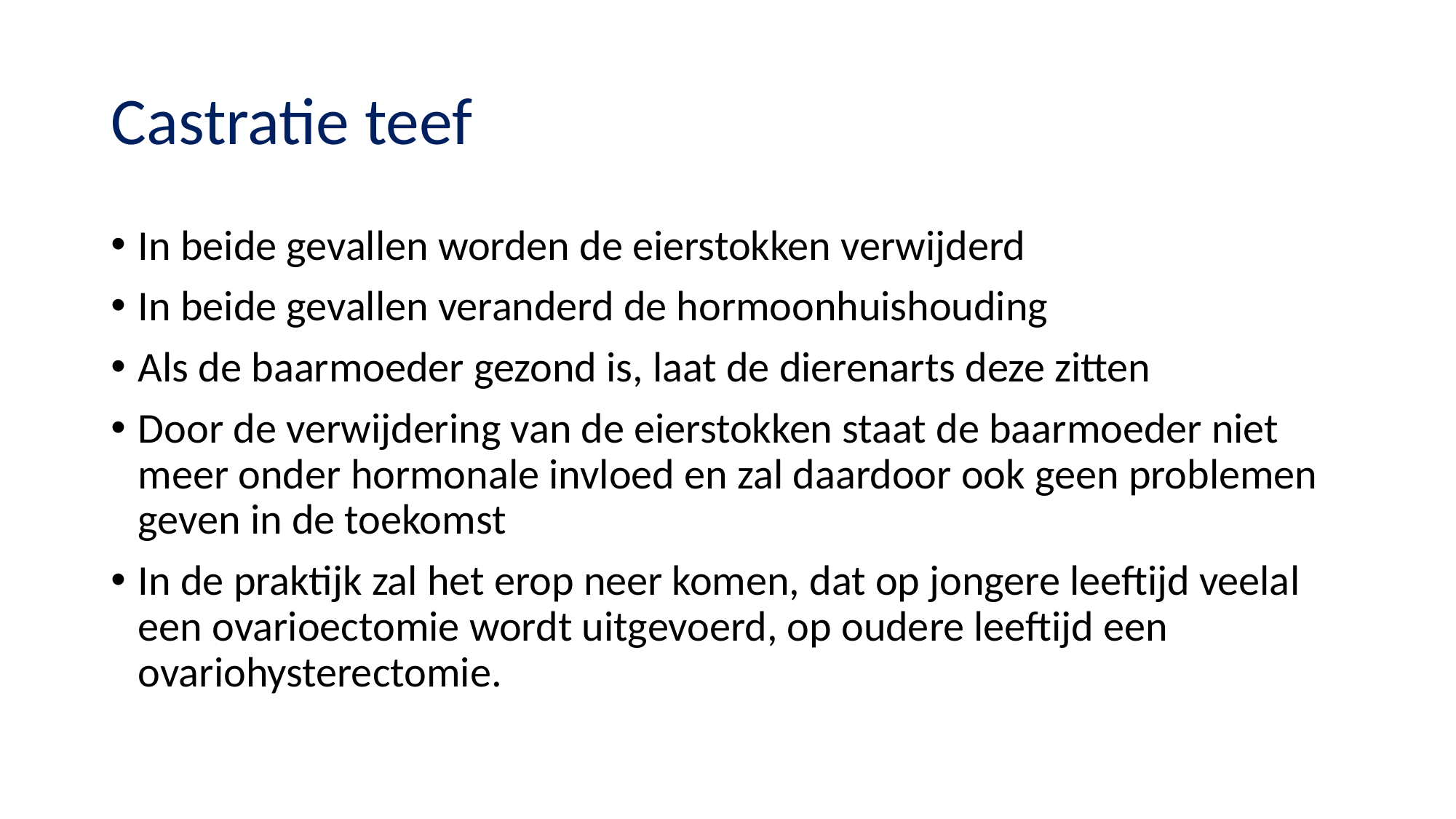

# Castratie teef
In beide gevallen worden de eierstokken verwijderd
In beide gevallen veranderd de hormoonhuishouding
Als de baarmoeder gezond is, laat de dierenarts deze zitten
Door de verwijdering van de eierstokken staat de baarmoeder niet meer onder hormonale invloed en zal daardoor ook geen problemen geven in de toekomst
In de praktijk zal het erop neer komen, dat op jongere leeftijd veelal een ovarioectomie wordt uitgevoerd, op oudere leeftijd een ovariohysterectomie.